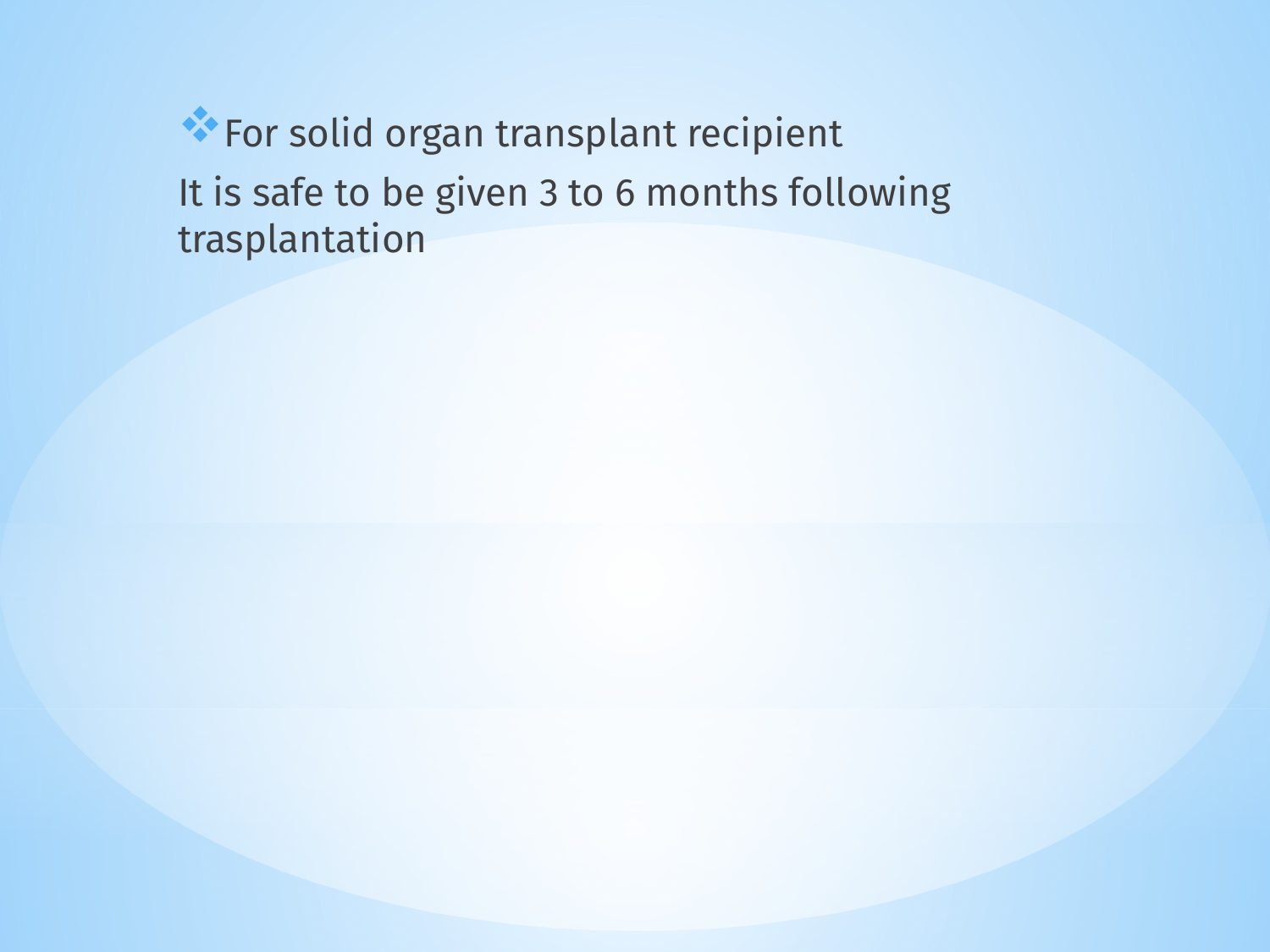

For solid organ transplant recipient
It is safe to be given 3 to 6 months following trasplantation
#